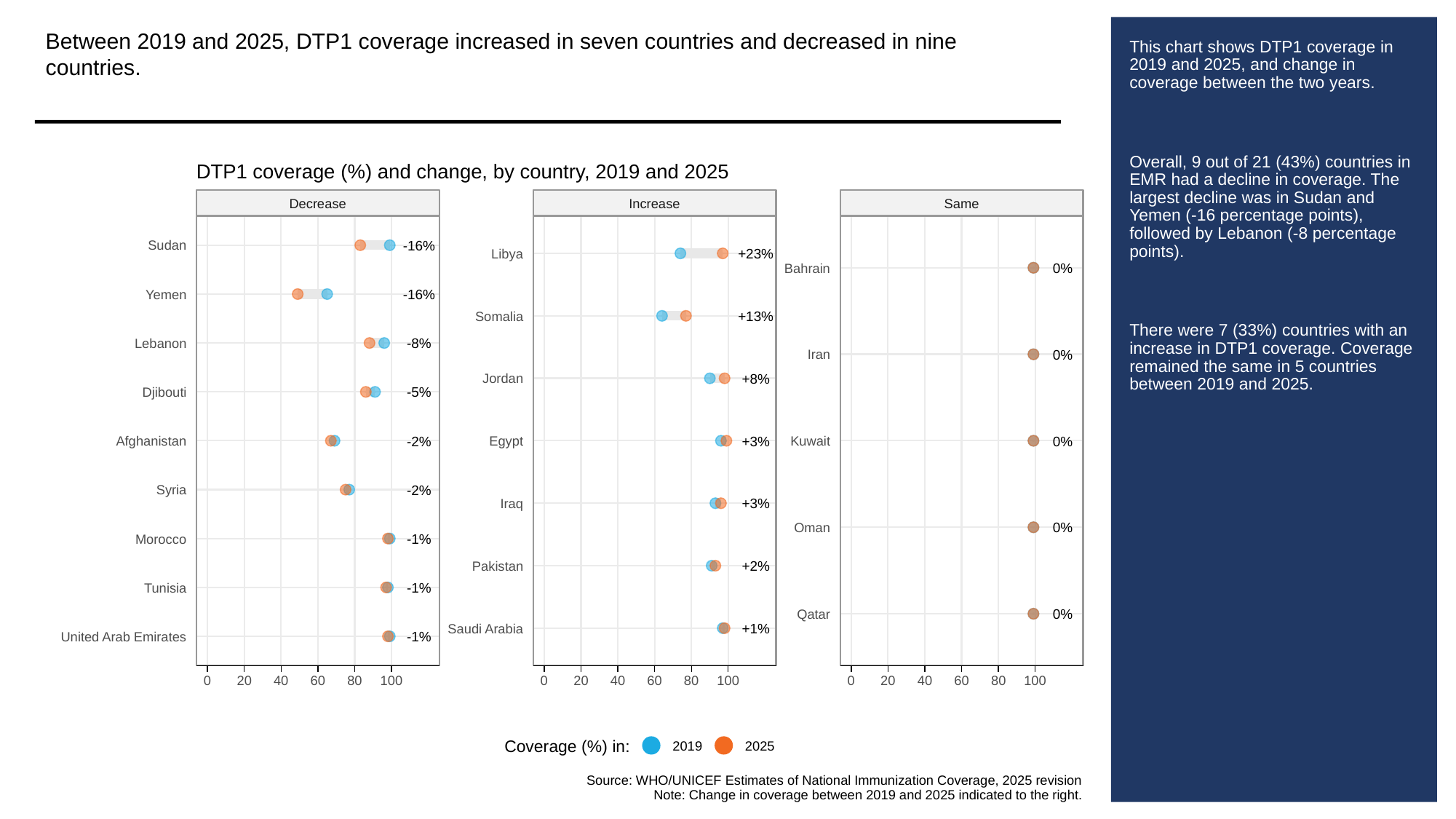

Between 2019 and 2025, DTP1 coverage increased in seven countries and decreased in nine countries.
# This chart shows DTP1 coverage in 2019 and 2025, and change in coverage between the two years.

Overall, 9 out of 21 (43%) countries in EMR had a decline in coverage. The largest decline was in Sudan and Yemen (-16 percentage points), followed by Lebanon (-8 percentage points).

There were 7 (33%) countries with an increase in DTP1 coverage. Coverage remained the same in 5 countries between 2019 and 2025.

DTP1 coverage (%) and change, by country, 2019 and 2025

Decrease
Increase
Same

-16%
Sudan

+23%
Libya

0%
Bahrain

-16%
Yemen

+13%
Somalia

-8%
Lebanon

0%
Iran

+8%
Jordan

-5%
Djibouti

-2%
+3%
0%
Afghanistan
Egypt
Kuwait

-2%
Syria

+3%
Iraq

0%
Oman

-1%
Morocco

+2%
Pakistan

-1%
Tunisia

0%
Qatar

+1%
Saudi Arabia

-1%
United Arab Emirates

0
20
40
60
80
100
0
20
40
60
80
100
0
20
40
60
80
100

Coverage (%) in:
2019
2025
Source: WHO/UNICEF Estimates of National Immunization Coverage, 2025 revision
Note: Change in coverage between 2019 and 2025 indicated to the right.